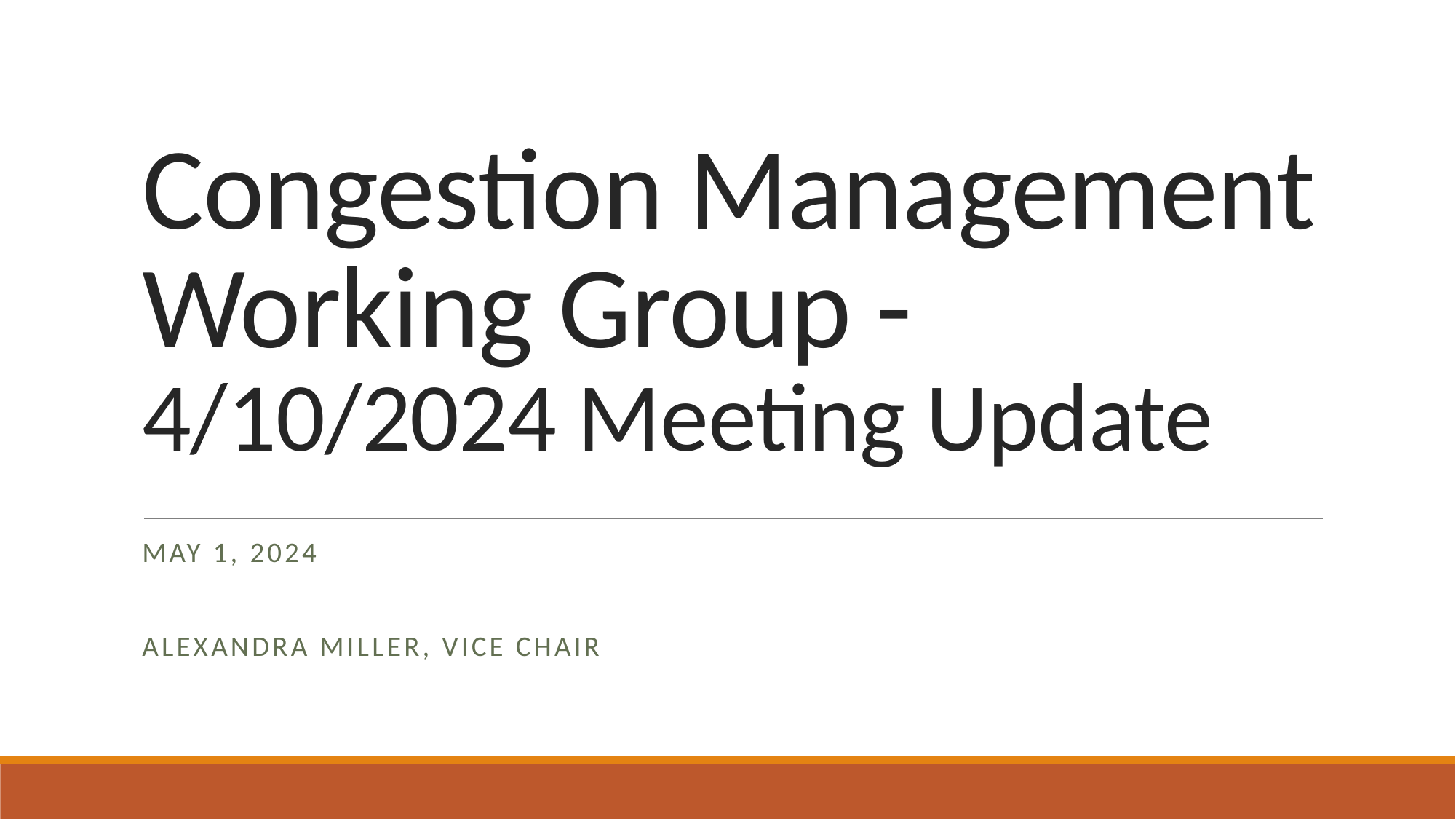

# Congestion Management Working Group - 4/10/2024 Meeting Update
May 1, 2024

Alexandra miller, Vice chair